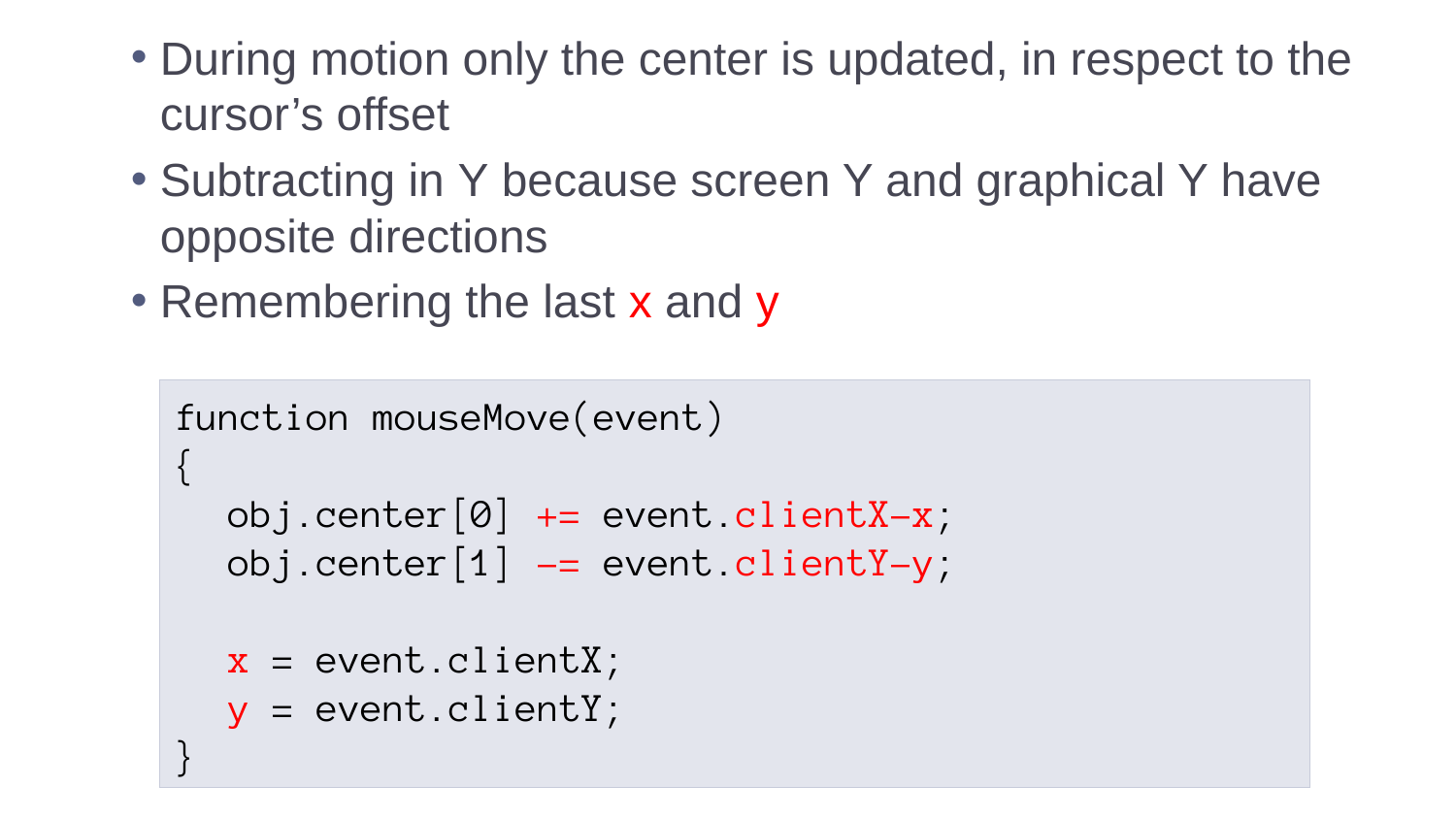

During motion only the center is updated, in respect to the cursor’s offset
Subtracting in Y because screen Y and graphical Y have opposite directions
Remembering the last x and y
function mouseMove(event)
{
	obj.center[0] += event.clientX-x;
	obj.center[1] -= event.clientY-y;

	x = event.clientX;
	y = event.clientY;
}